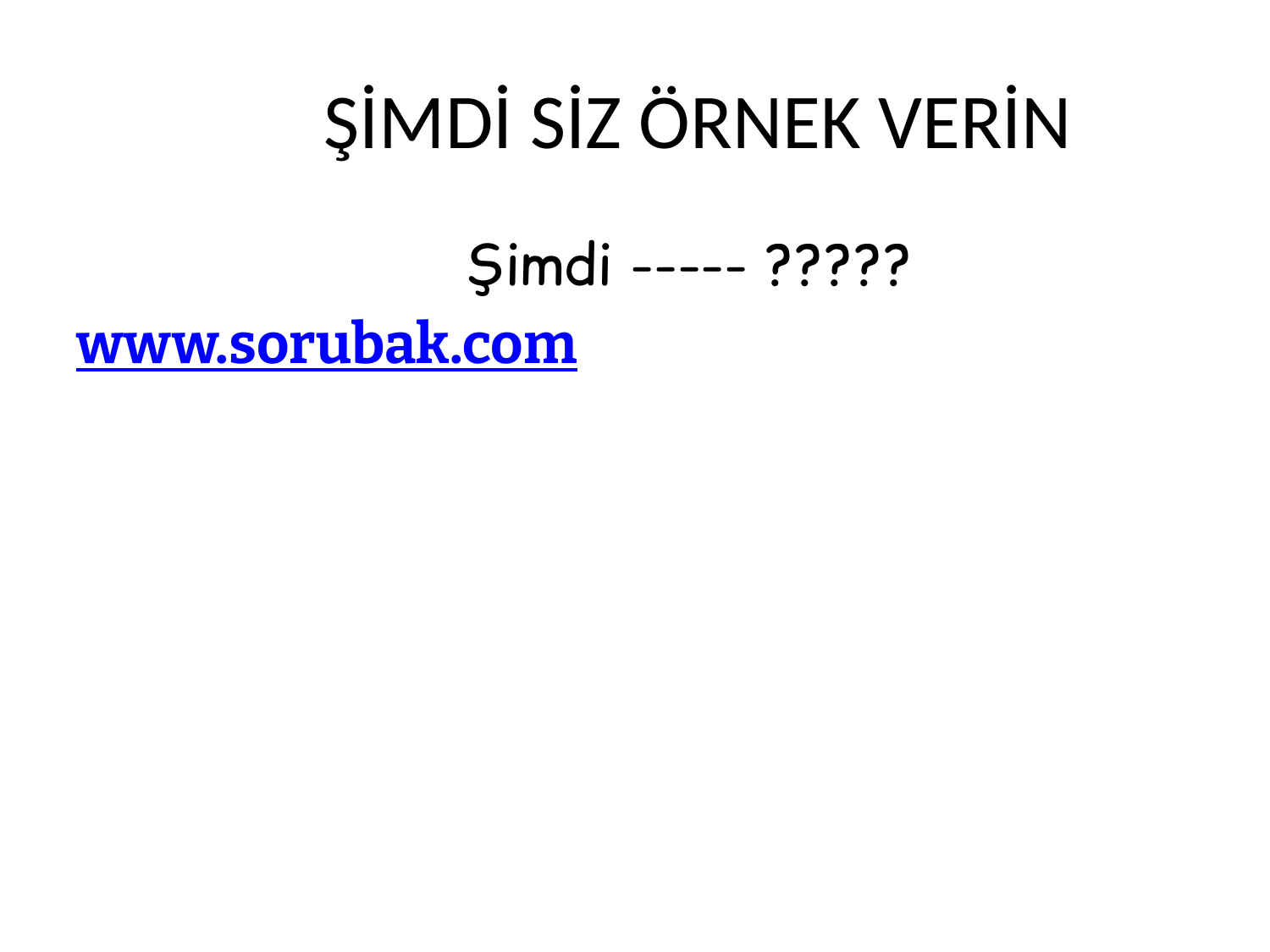

# ŞİMDİ SİZ ÖRNEK VERİN
                       Şimdi ----- ?????
www.sorubak.com